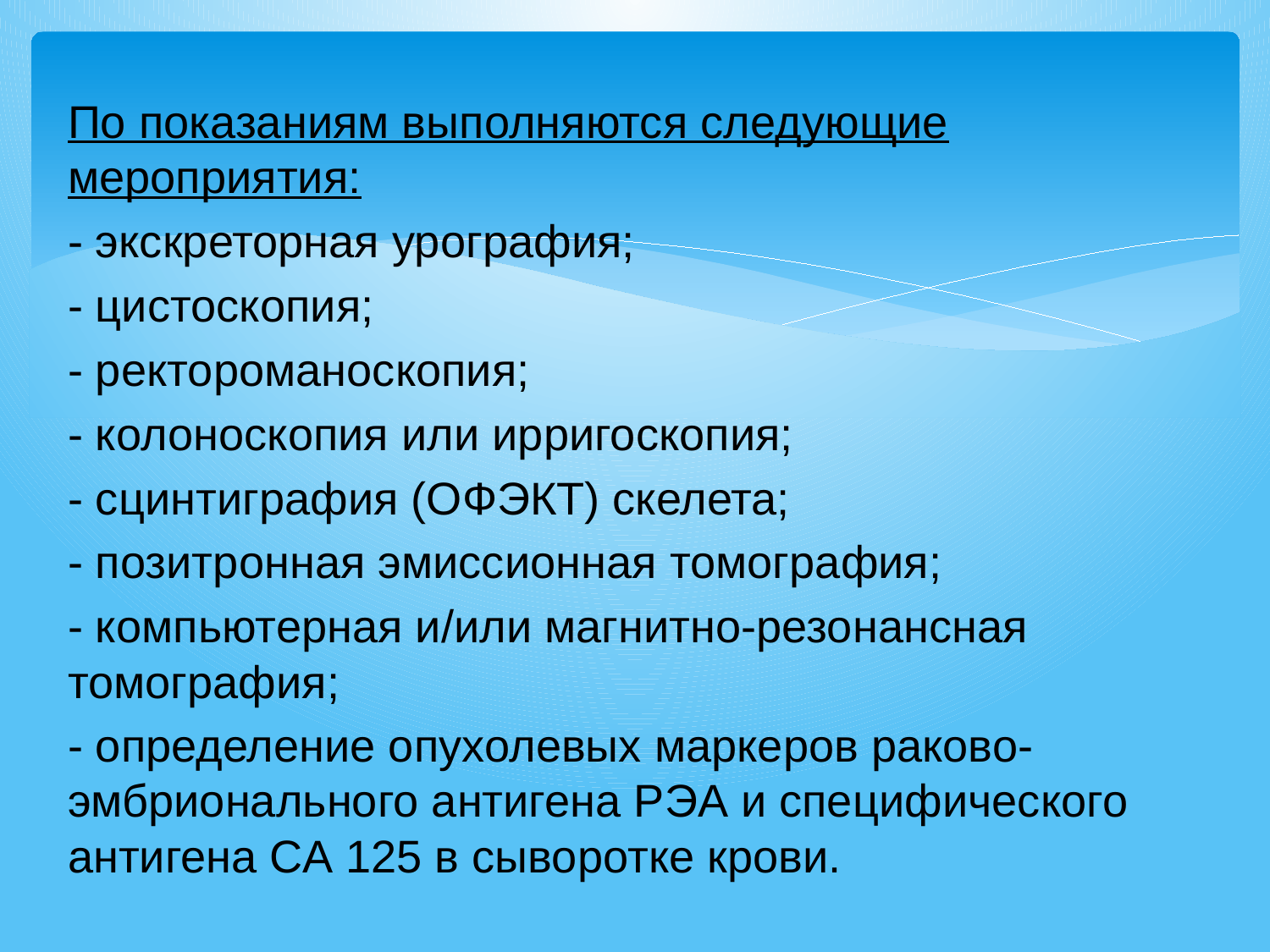

По показаниям выполняются следующие мероприятия:
- экскреторная урография;
- цистоскопия;
- ректороманоскопия;
- колоноскопия или ирригоскопия;
- сцинтиграфия (ОФЭКТ) скелета;
- позитронная эмиссионная томография;
- компьютерная и/или магнитно-резонансная томография;
- определение опухолевых маркеров раково-эмбрионального антигена РЭА и специфического антигена СА 125 в сыворотке крови.